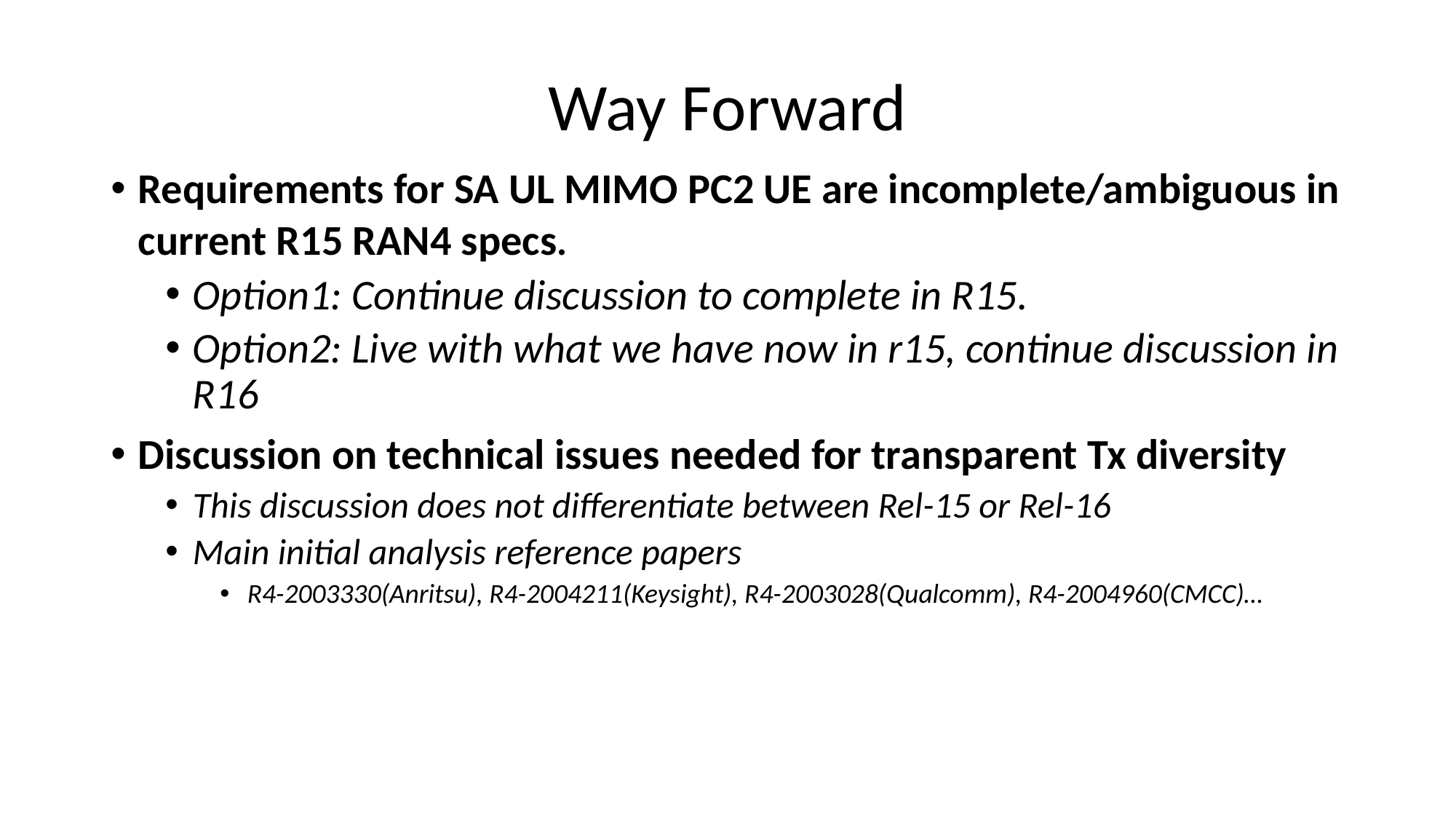

# Way Forward
Requirements for SA UL MIMO PC2 UE are incomplete/ambiguous in current R15 RAN4 specs.
Option1: Continue discussion to complete in R15.
Option2: Live with what we have now in r15, continue discussion in R16
Discussion on technical issues needed for transparent Tx diversity
This discussion does not differentiate between Rel-15 or Rel-16
Main initial analysis reference papers
R4-2003330(Anritsu), R4-2004211(Keysight), R4-2003028(Qualcomm), R4-2004960(CMCC)…